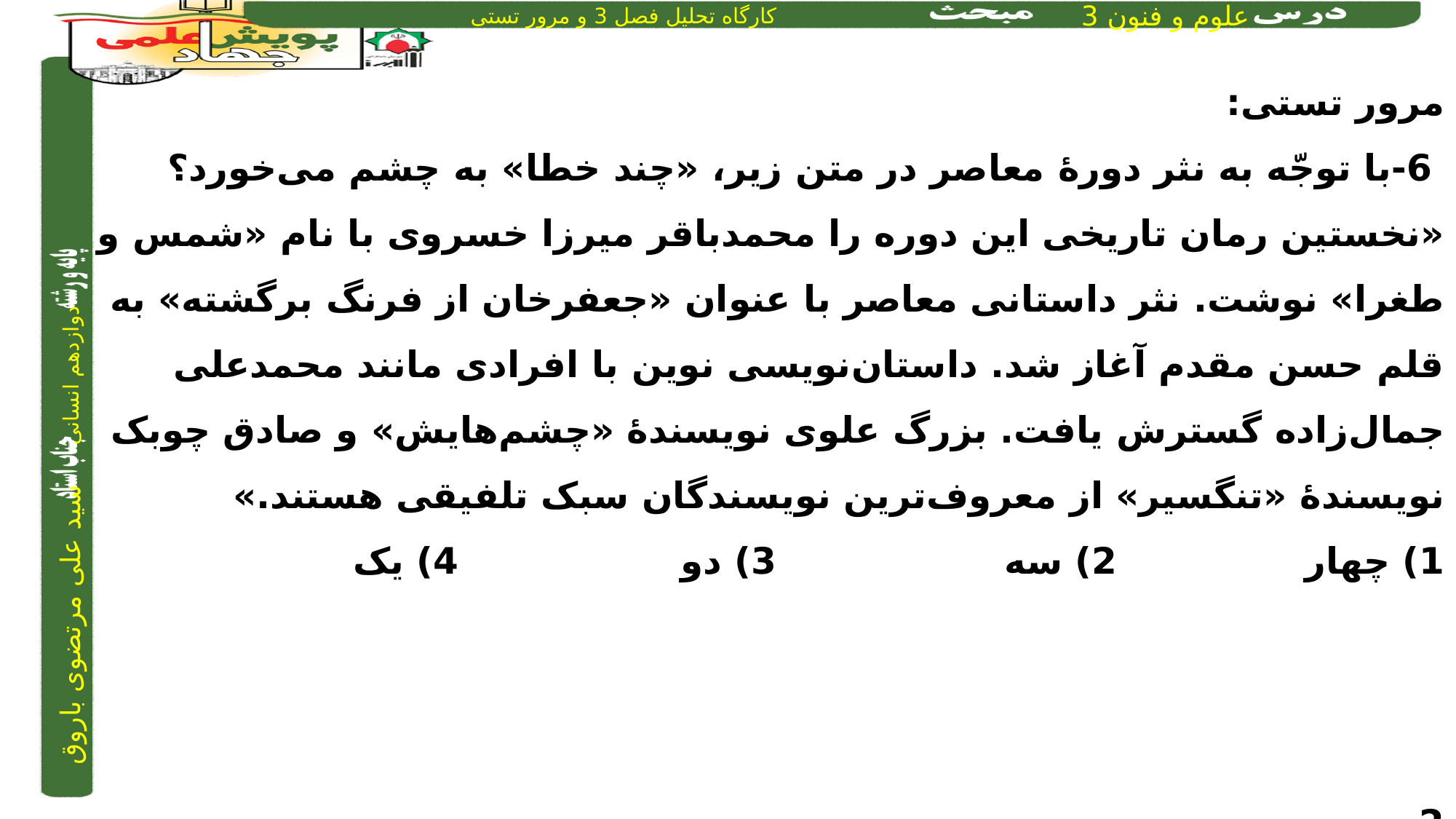

مرور تستی:
 6-با توجّه به نثر دورۀ معاصر در متن زیر، «چند خطا» به چشم می‌خورد؟
«نخستین رمان تاریخی این دوره را محمدباقر میرزا خسروی با نام «شمس و طغرا» نوشت. نثر داستانی معاصر با عنوان «جعفرخان از فرنگ برگشته» به قلم حسن مقدم آغاز شد. داستان‌نویسی نوین با افرادی مانند محمدعلی جمال‌زاده گسترش یافت. بزرگ علوی نویسندۀ «چشم‌هایش» و صادق چوبک نویسندۀ «تنگسیر» از معروف‌ترین نویسندگان سبک تلفیقی هستند.»
1) چهار			2) سه			3) دو			4) یک

2